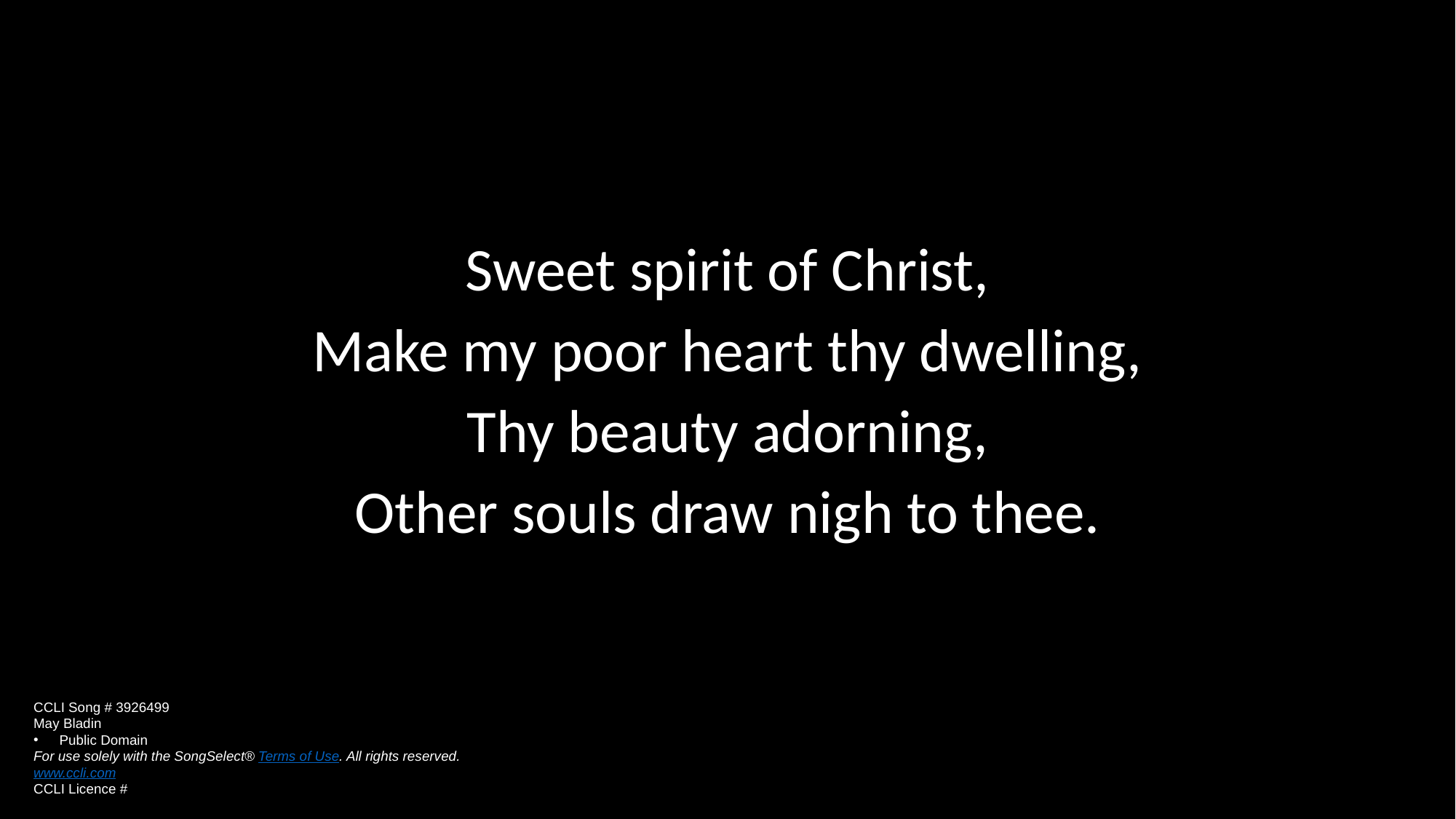

Sweet spirit of Christ,
Make my poor heart thy dwelling,
Thy beauty adorning,
Other souls draw nigh to thee.
CCLI Song # 3926499
May Bladin
Public Domain
For use solely with the SongSelect® Terms of Use. All rights reserved. www.ccli.com
CCLI Licence #